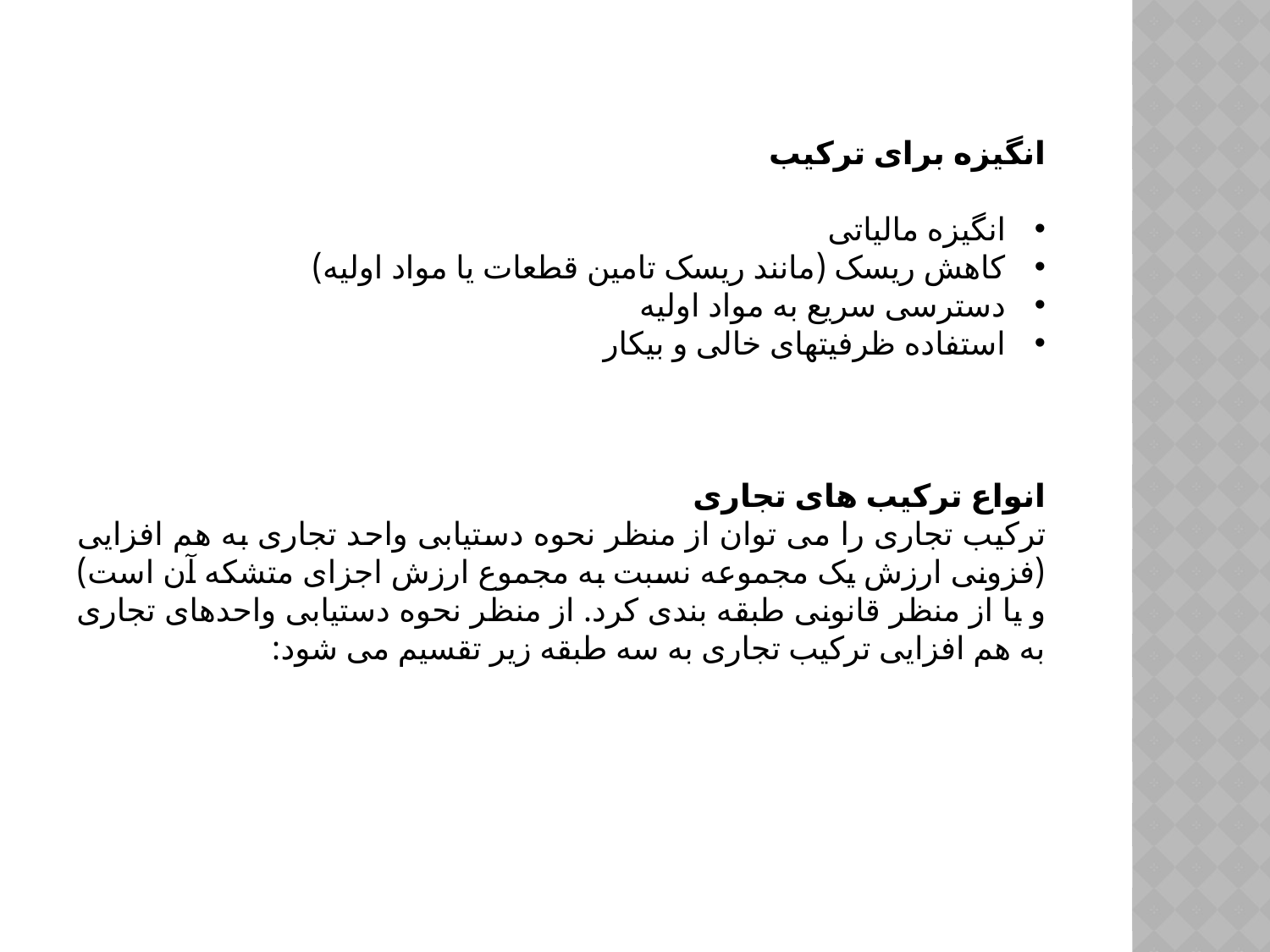

انگیزه برای ترکیب

انگیزه مالیاتی
کاهش ریسک (مانند ریسک تامین قطعات یا مواد اولیه)
دسترسی سریع به مواد اولیه
استفاده ظرفیتهای خالی و بیکار

انواع ترکیب های تجاری
ترکیب تجاری را می توان از منظر نحوه دستیابی واحد تجاری به هم افزایی (فزونی ارزش یک مجموعه نسبت به مجموع ارزش اجزای متشکه آن است) و یا از منظر قانونی طبقه بندی کرد. از منظر نحوه دستیابی واحدهای تجاری به هم افزایی ترکیب تجاری به سه طبقه زیر تقسیم می شود: